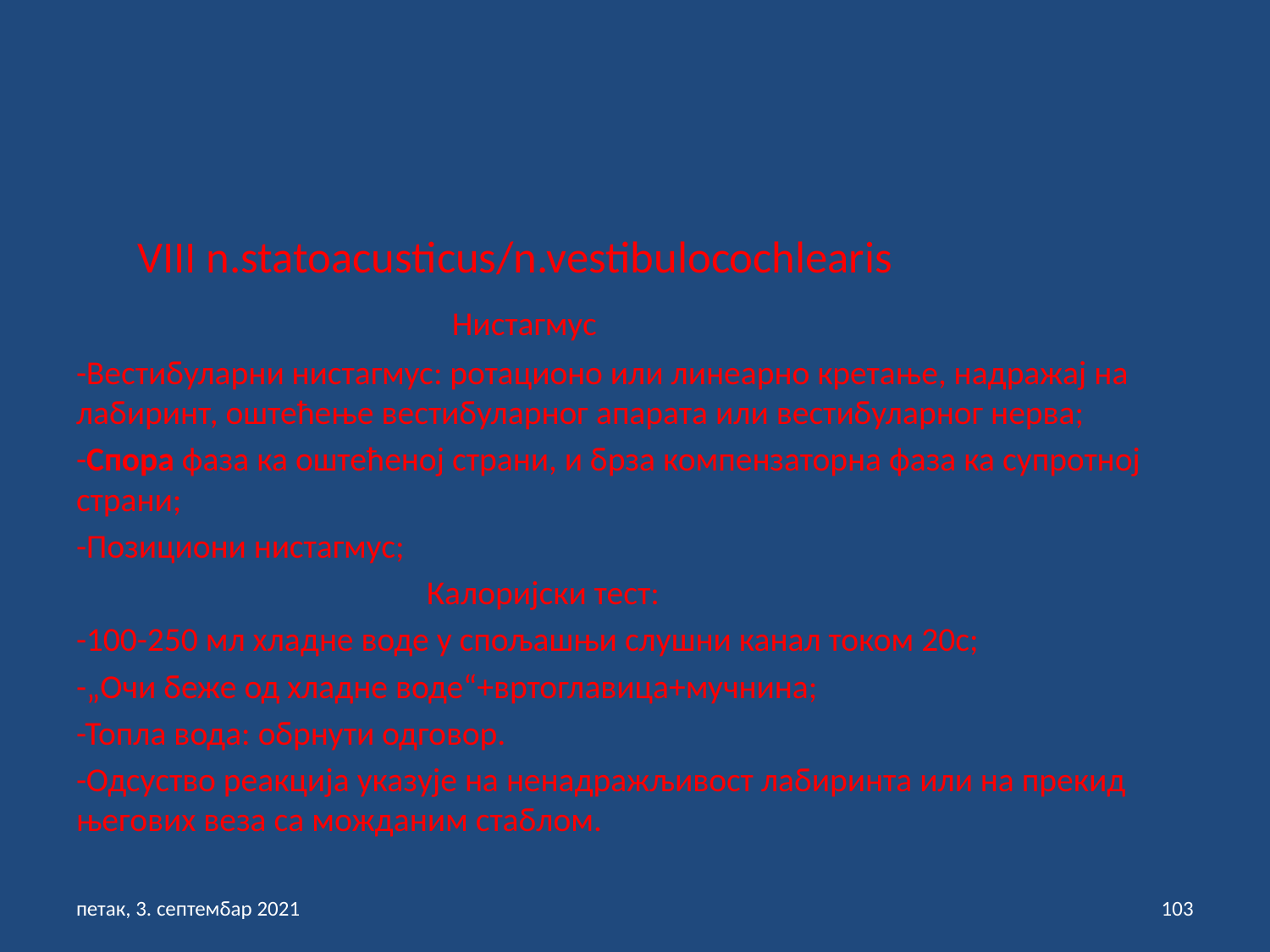

VIII n.statoacusticus/n.vestibulocochlearis
                                     Нистагмус
-Вестибуларни нистагмус: ротационо или линеарно кретање, надражај на лабиринт, оштећење вестибуларног апарата или вестибуларног нерва;
-Спора фаза ка оштећеној страни, и брза компензаторна фаза ка супротној страни;
-Позициони нистагмус;
                                              Калоријски тест:
-100-250 мл хладне воде у спољашњи слушни канал током 20с;
-„Очи беже од хладне воде“+вртоглавица+мучнина;
-Топла вода: обрнути одговор.
-Одсуство реакција указује на ненадражљивост лабиринта или на прекид његових веза са можданим стаблом.
петак, 3. септембар 2021
103